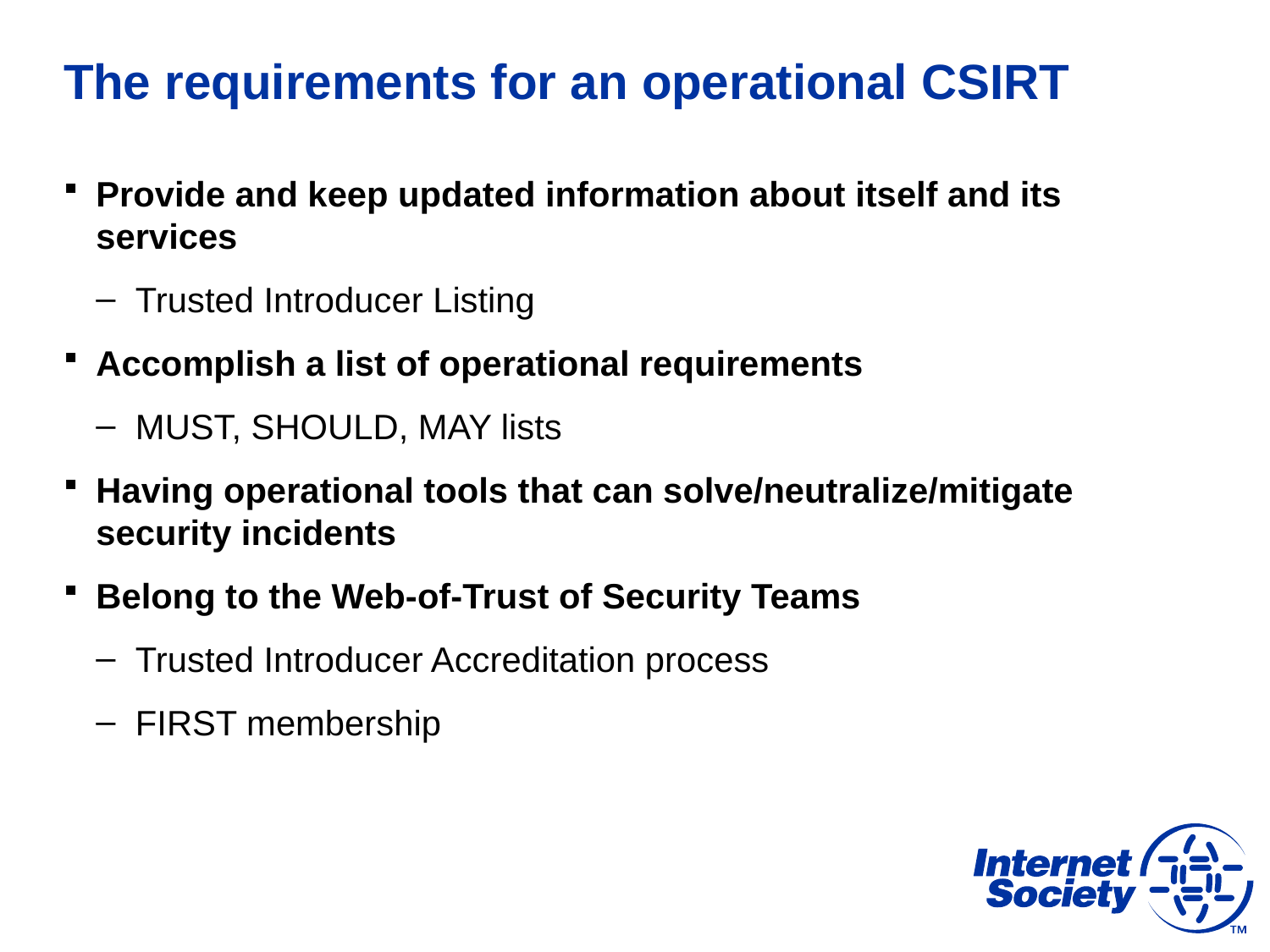

# The requirements for an operational CSIRT
Provide and keep updated information about itself and its services
Trusted Introducer Listing
Accomplish a list of operational requirements
MUST, SHOULD, MAY lists
Having operational tools that can solve/neutralize/mitigate security incidents
Belong to the Web-of-Trust of Security Teams
Trusted Introducer Accreditation process
FIRST membership